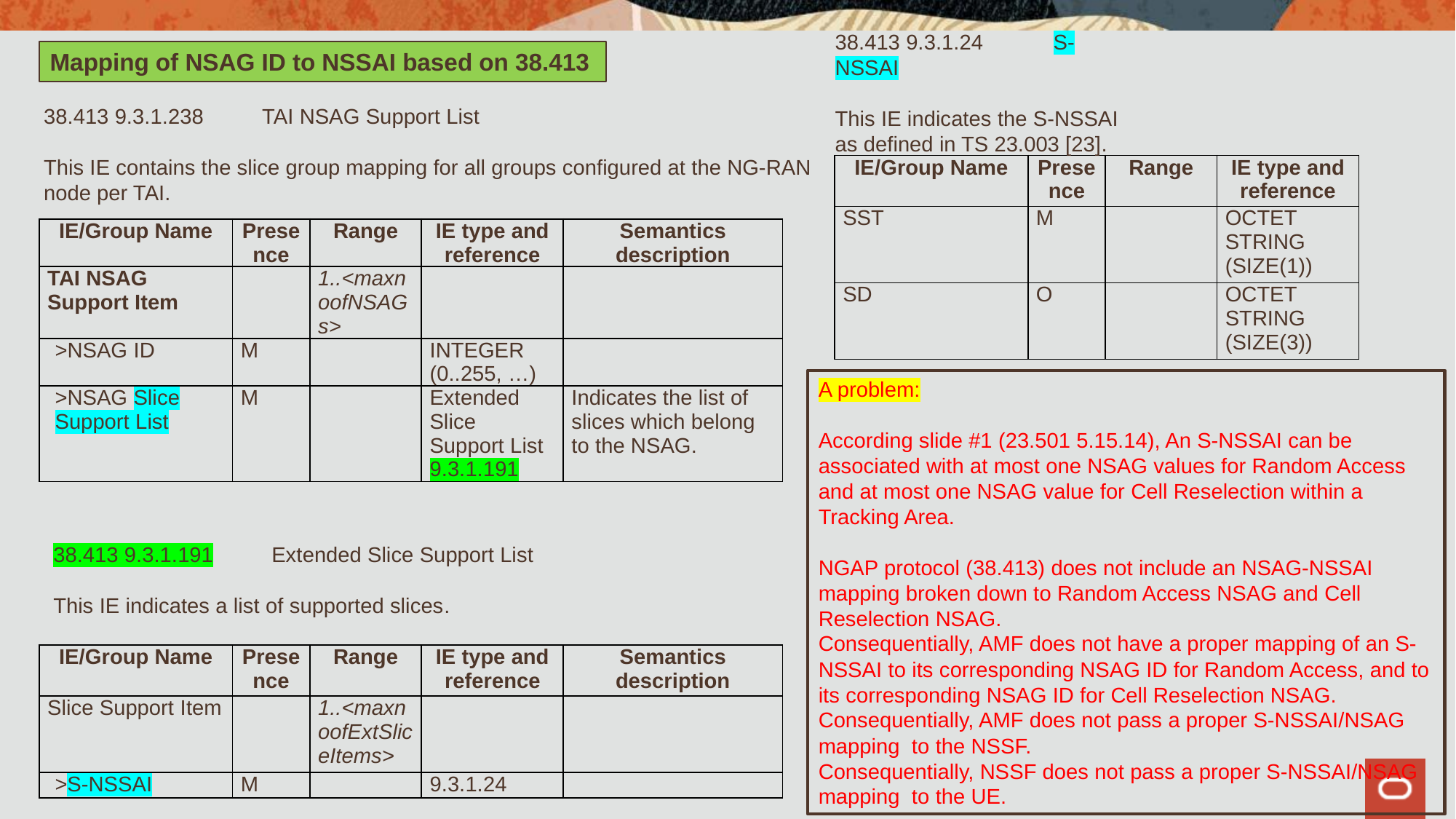

38.413 9.3.1.24	S-NSSAI

This IE indicates the S-NSSAI as defined in TS 23.003 [23].
Mapping of NSAG ID to NSSAI based on 38.413
38.413 9.3.1.238	TAI NSAG Support List

This IE contains the slice group mapping for all groups configured at the NG-RAN node per TAI.
| IE/Group Name | Presence | Range | IE type and reference |
| --- | --- | --- | --- |
| SST | M |  | OCTET STRING (SIZE(1)) |
| SD | O |  | OCTET STRING (SIZE(3)) |
| IE/Group Name | Presence | Range | IE type and reference | Semantics description |
| --- | --- | --- | --- | --- |
| TAI NSAG Support Item |  | 1..<maxnoofNSAGs> |  |  |
| >NSAG ID | M |  | INTEGER (0..255, …) |  |
| >NSAG Slice Support List | M |  | Extended Slice Support List 9.3.1.191 | Indicates the list of slices which belong to the NSAG. |
A problem:

According slide #1 (23.501 5.15.14), An S-NSSAI can be associated with at most one NSAG values for Random Access and at most one NSAG value for Cell Reselection within a Tracking Area.

NGAP protocol (38.413) does not include an NSAG-NSSAI mapping broken down to Random Access NSAG and Cell Reselection NSAG.
Consequentially, AMF does not have a proper mapping of an S-NSSAI to its corresponding NSAG ID for Random Access, and to its corresponding NSAG ID for Cell Reselection NSAG.
Consequentially, AMF does not pass a proper S-NSSAI/NSAG mapping  to the NSSF.
Consequentially, NSSF does not pass a proper S-NSSAI/NSAG mapping  to the UE.
38.413 9.3.1.191	Extended Slice Support List

This IE indicates a list of supported slices.
| IE/Group Name | Presence | Range | IE type and reference | Semantics description |
| --- | --- | --- | --- | --- |
| Slice Support Item |  | 1..<maxnoofExtSliceItems> |  |  |
| >S-NSSAI | M |  | 9.3.1.24 |  |